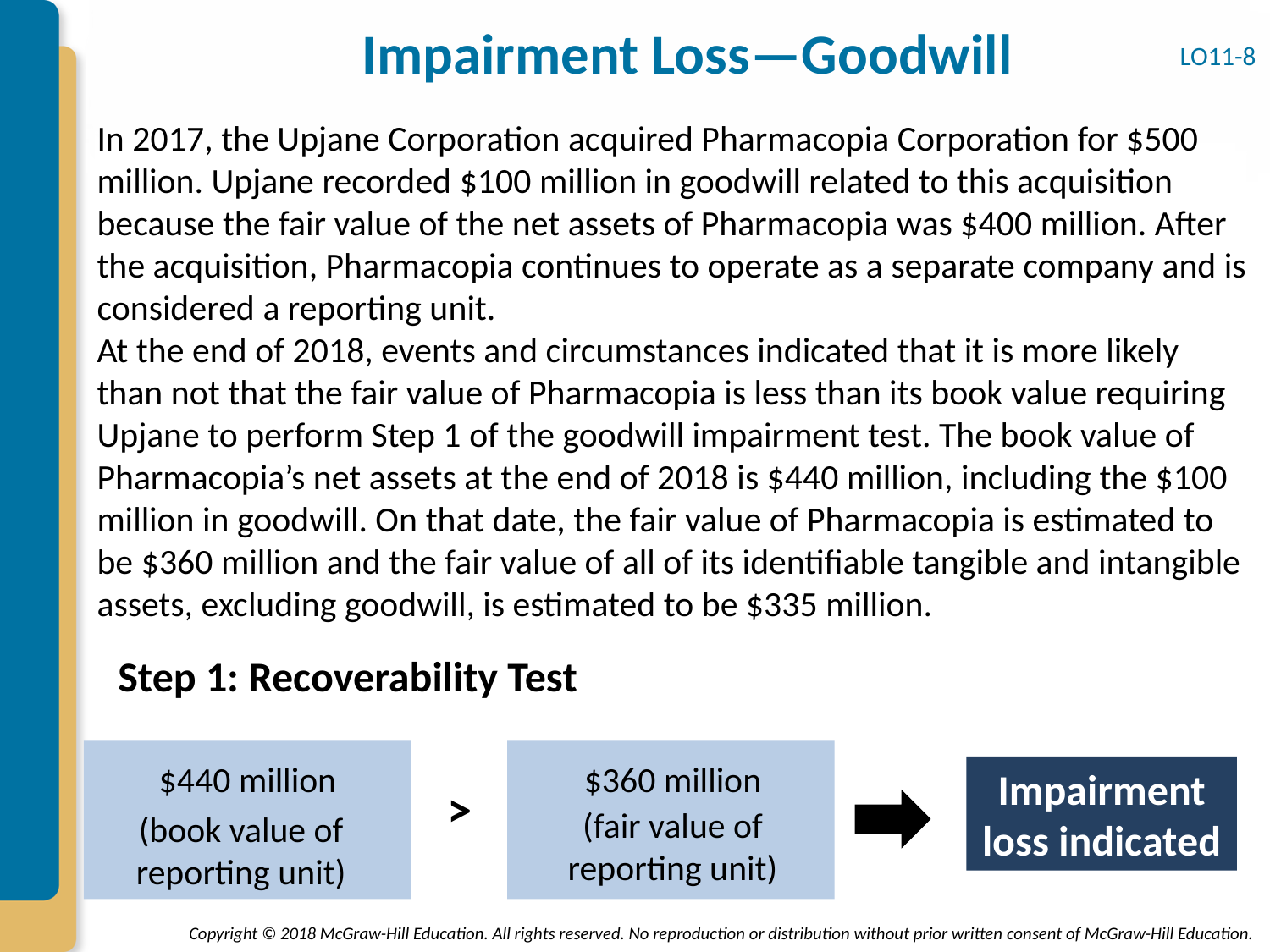

# Impairment Loss—Goodwill
LO11-8
In 2017, the Upjane Corporation acquired Pharmacopia Corporation for $500 million. Upjane recorded $100 million in goodwill related to this acquisition because the fair value of the net assets of Pharmacopia was $400 million. After the acquisition, Pharmacopia continues to operate as a separate company and is considered a reporting unit.
At the end of 2018, events and circumstances indicated that it is more likely than not that the fair value of Pharmacopia is less than its book value requiring Upjane to perform Step 1 of the goodwill impairment test. The book value of Pharmacopia’s net assets at the end of 2018 is $440 million, including the $100 million in goodwill. On that date, the fair value of Pharmacopia is estimated to be $360 million and the fair value of all of its identifiable tangible and intangible assets, excluding goodwill, is estimated to be $335 million.
Step 1: Recoverability Test

$440 million
$360 million
Impairment loss indicated
>

(fair value of reporting unit)
(book value of reporting unit)